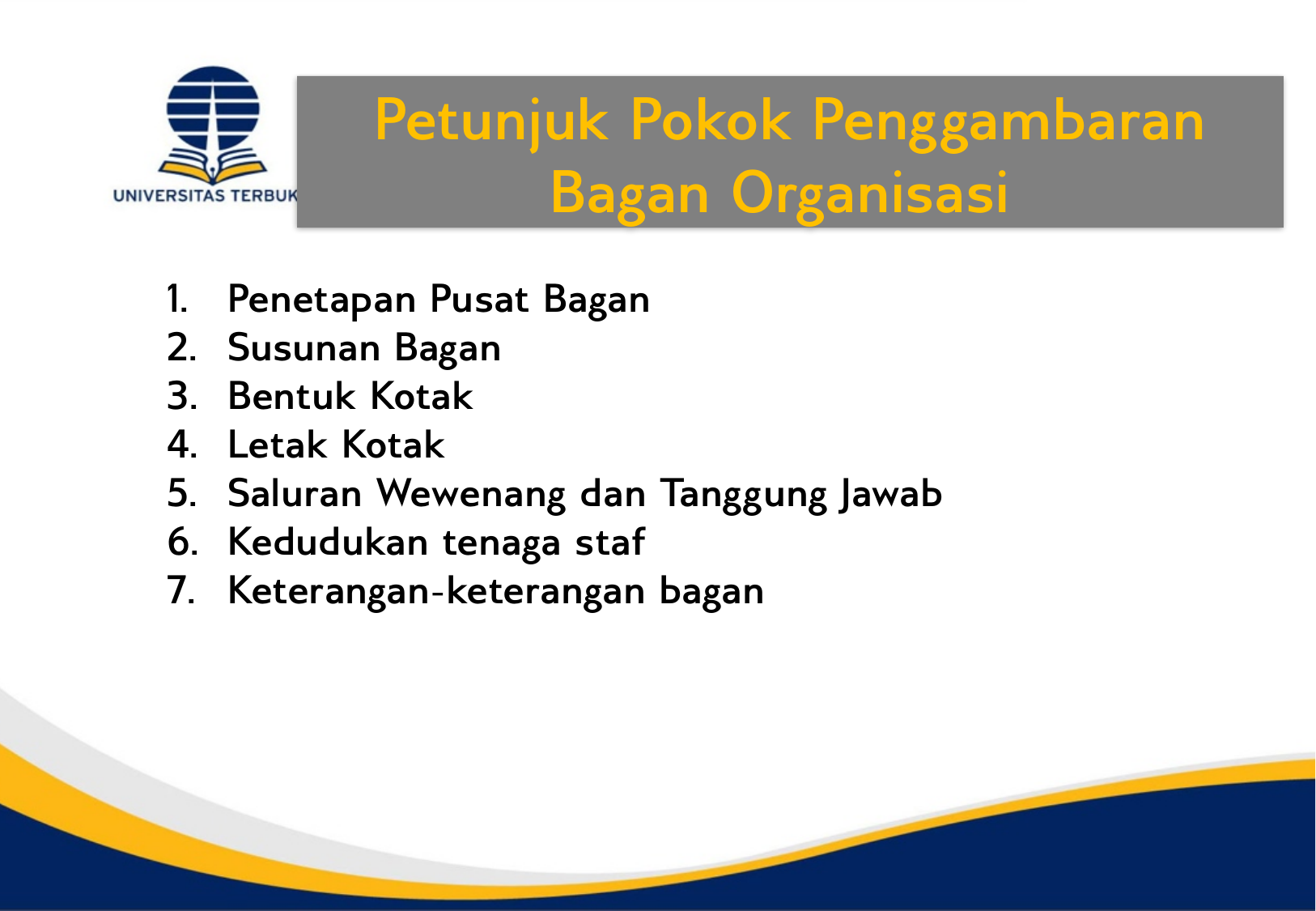

Petunjuk Pokok Penggambaran Bagan Organisasi
Penetapan Pusat Bagan
Susunan Bagan
Bentuk Kotak
Letak Kotak
Saluran Wewenang dan Tanggung Jawab
Kedudukan tenaga staf
Keterangan-keterangan bagan